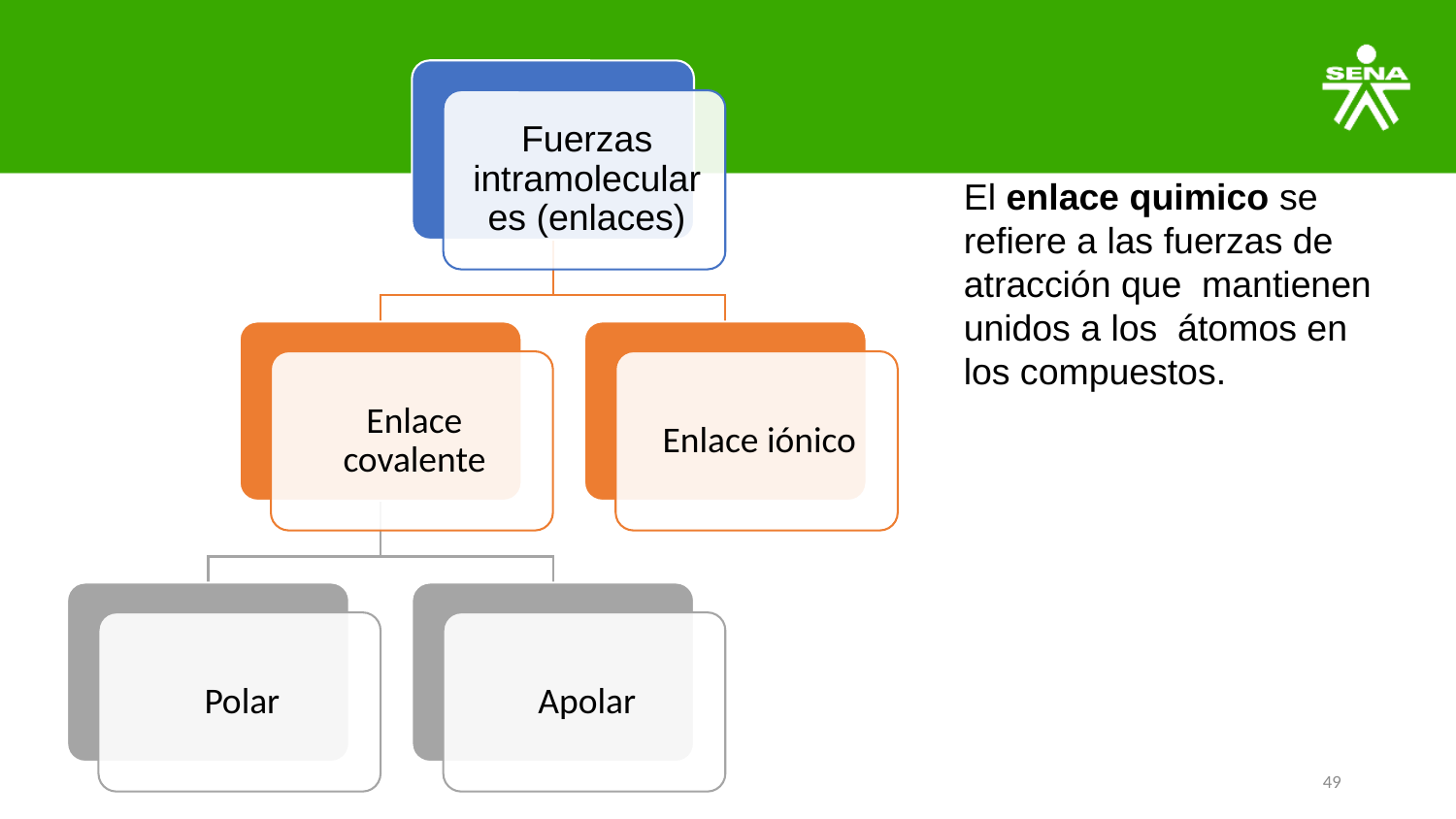

Fuerzas intramoleculares (enlaces)
Enlace covalente
Polar
Apolar
Enlace iónico
El enlace quimico se refiere a las fuerzas de atracción que  mantienen unidos a los  átomos en los compuestos.
49